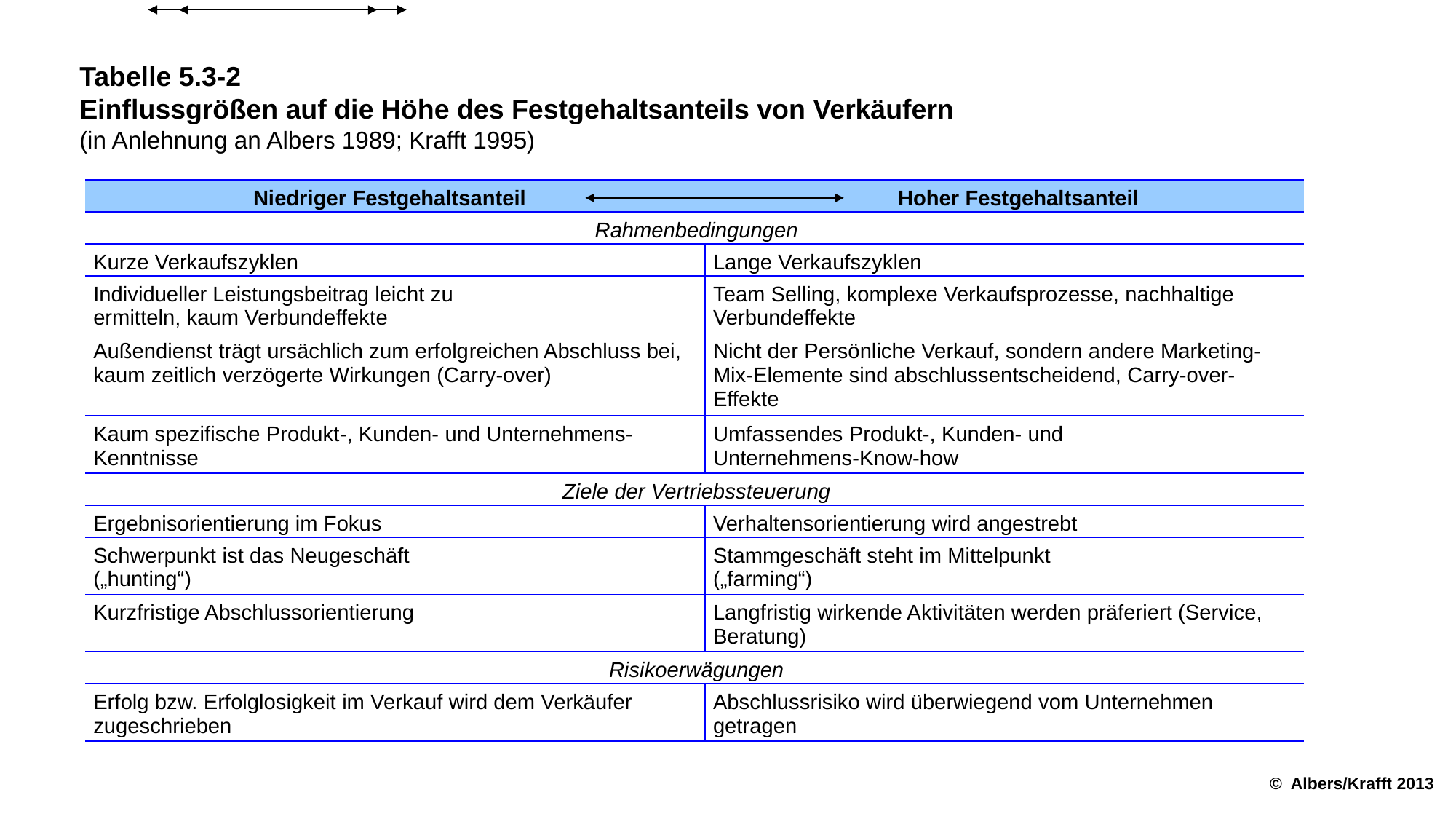

Tabelle 5.3-2
Einflussgrößen auf die Höhe des Festgehaltsanteils von Verkäufern
(in Anlehnung an Albers 1989; Krafft 1995)
| Niedriger Festgehaltsanteil Hoher Festgehaltsanteil |  |
| --- | --- |
| Rahmenbedingungen |  |
| Kurze Verkaufszyklen | Lange Verkaufszyklen |
| Individueller Leistungsbeitrag leicht zu ermitteln, kaum Verbundeffekte | Team Selling, komplexe Verkaufsprozesse, nachhaltige Verbundeffekte |
| Außendienst trägt ursächlich zum erfolg­reichen Abschluss bei, kaum zeitlich ver­zögerte Wirkungen (Carry-over) | Nicht der Persönliche Verkauf, sondern andere Marketing-Mix-Elemente sind abschlussentscheidend, Carry-over-Effekte |
| Kaum spezifische Produkt-, Kunden- und Unternehmens-Kenntnisse | Umfassendes Produkt-, Kunden- und Unternehmens-Know-how |
| Ziele der Vertriebssteuerung |  |
| Ergebnisorientierung im Fokus | Verhaltensorientierung wird angestrebt |
| Schwerpunkt ist das Neugeschäft („hunting“) | Stammgeschäft steht im Mittelpunkt („farming“) |
| Kurzfristige Abschlussorientierung | Langfristig wirkende Aktivitäten werden präferiert (Service, Beratung) |
| Risikoerwägungen |  |
| Erfolg bzw. Erfolglosigkeit im Verkauf wird dem Verkäufer zugeschrieben | Abschlussrisiko wird überwiegend vom Unternehmen getragen |
©  Albers/Krafft 2013